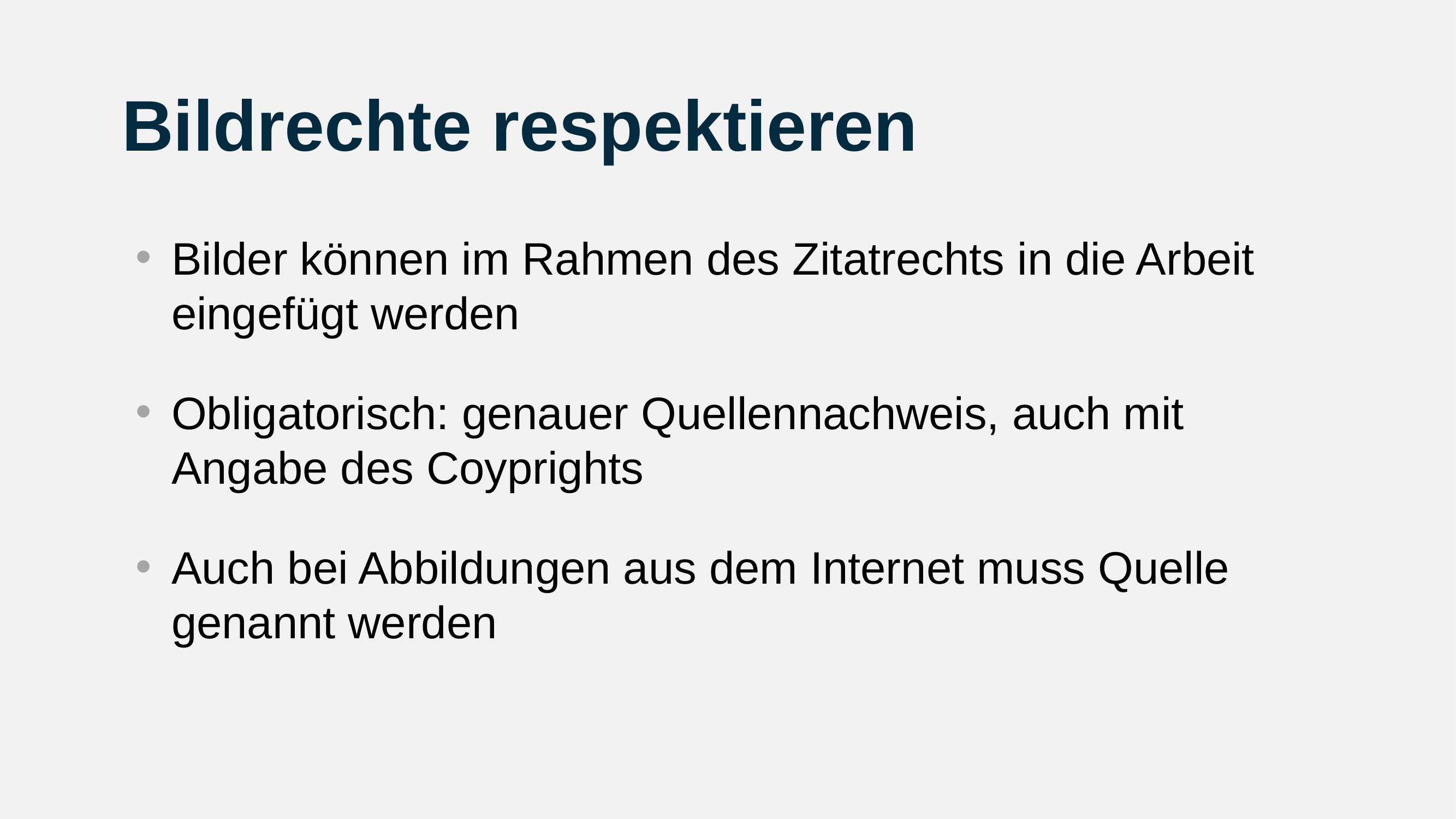

# Bildrechte respektieren
Bilder können im Rahmen des Zitatrechts in die Arbeit eingefügt werden
Obligatorisch: genauer Quellennachweis, auch mit Angabe des Coyprights
Auch bei Abbildungen aus dem Internet muss Quelle genannt werden